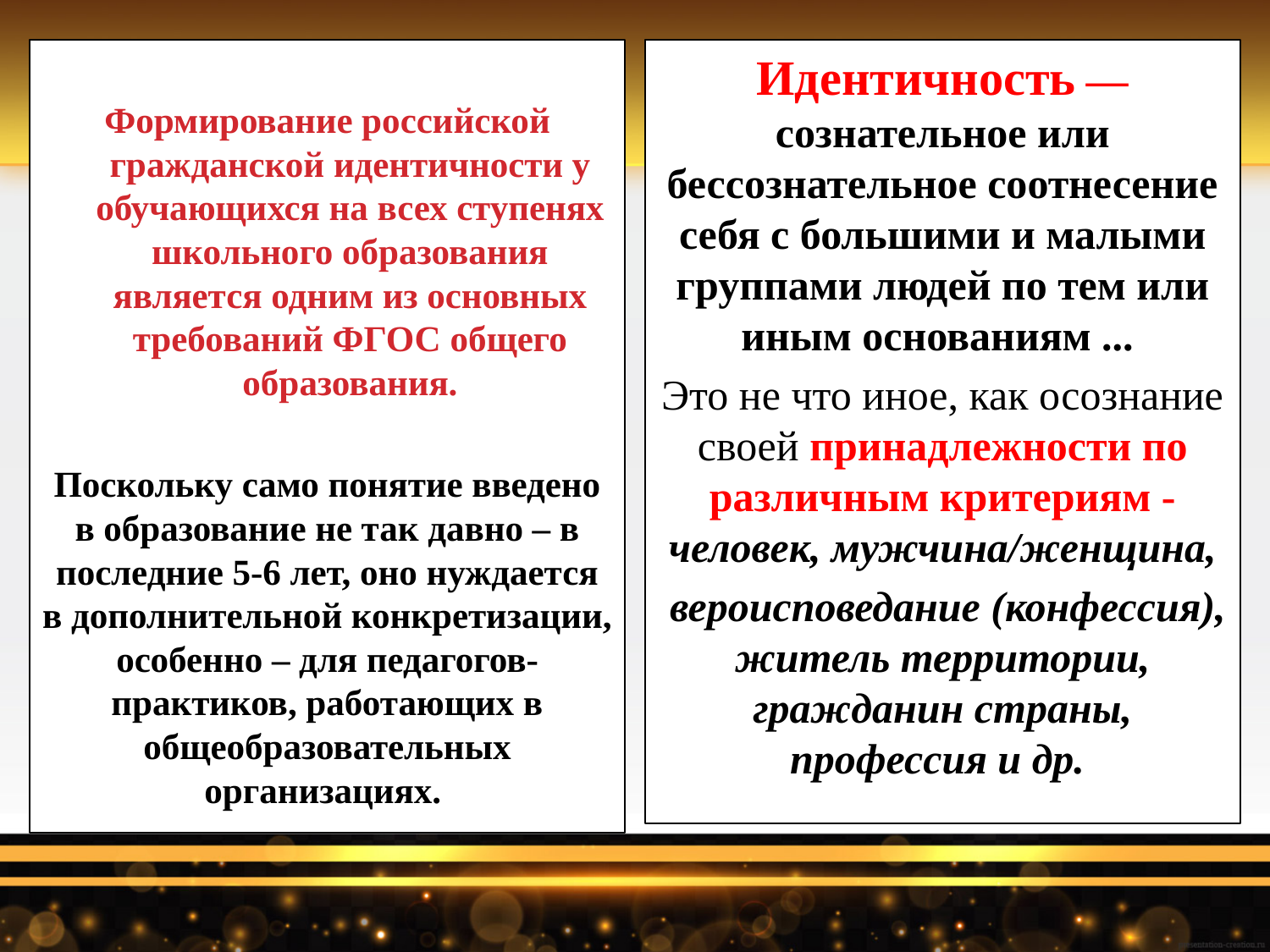

Формирование российской гражданской идентичности у обучающихся на всех ступенях школьного образования является одним из основных требований ФГОС общего образования.

Поскольку само понятие введено в образование не так давно – в последние 5-6 лет, оно нуждается в дополнительной конкретизации, особенно – для педагогов-практиков, работающих в общеобразовательных организациях.

Идентичность — сознательное или бессознательное соотнесение себя с большими и малыми группами людей по тем или иным основаниям ...
Это не что иное, как осознание своей принадлежности по различным критериям - человек, мужчина/женщина,
 вероисповедание (конфессия), житель территории, гражданин страны, профессия и др.